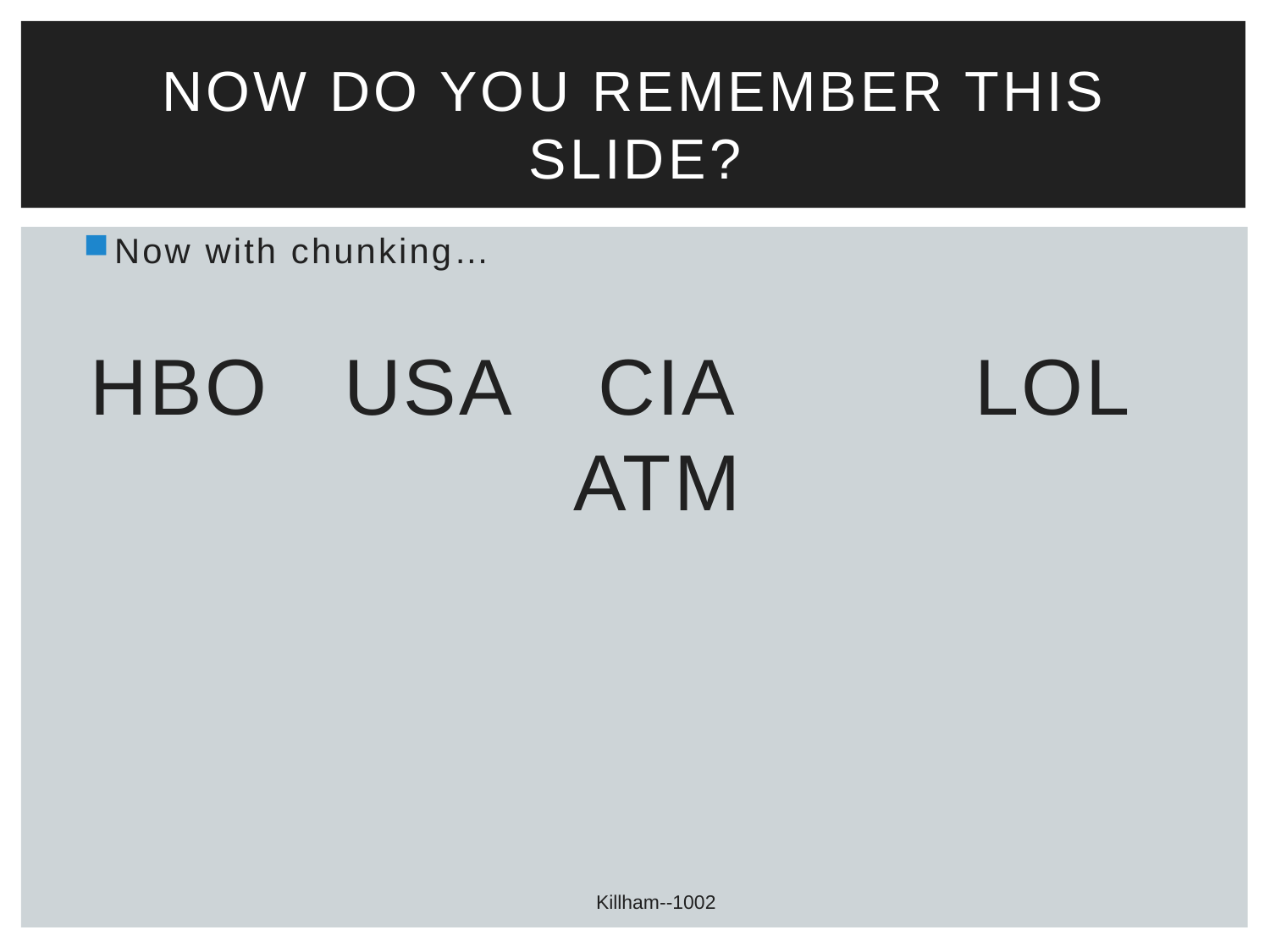

# Now do you remember this slide?
Now with chunking…

HBO	USA	CIA	     LOL     ATM
Killham--1002